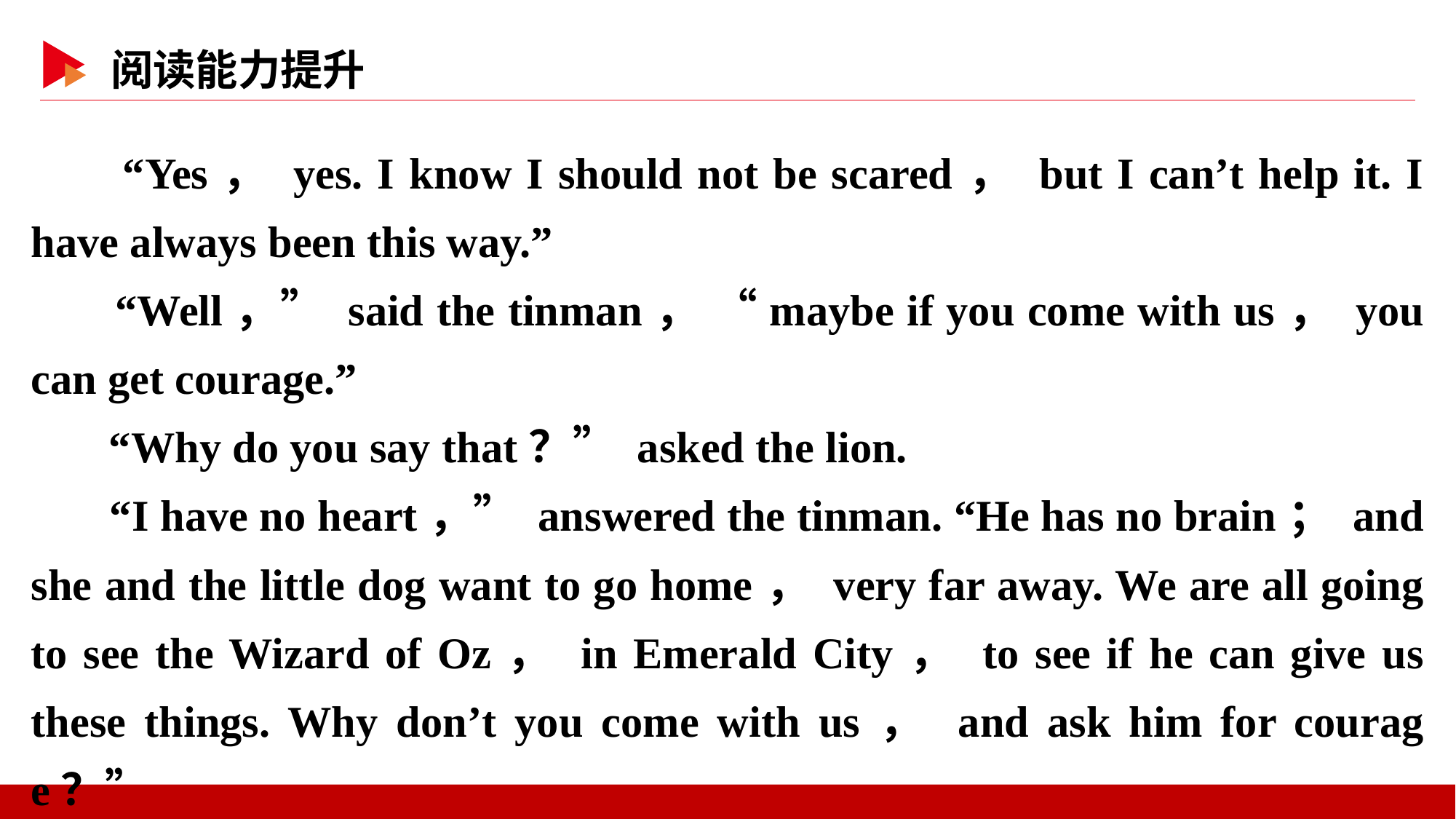

“Yes， yes. I know I should not be scared， but I can’t help it. I have always been this way.”
    “Well，” said the tinman， “maybe if you come with us， you can get courage.”
    “Why do you say that？” asked the lion.
    “I have no heart，” answered the tinman. “He has no brain； and she and the little dog want to go home， very far away. We are all going to see the Wizard of Oz， in Emerald City， to see if he can give us these things. Why don’t you come with us， and ask him for courage？”